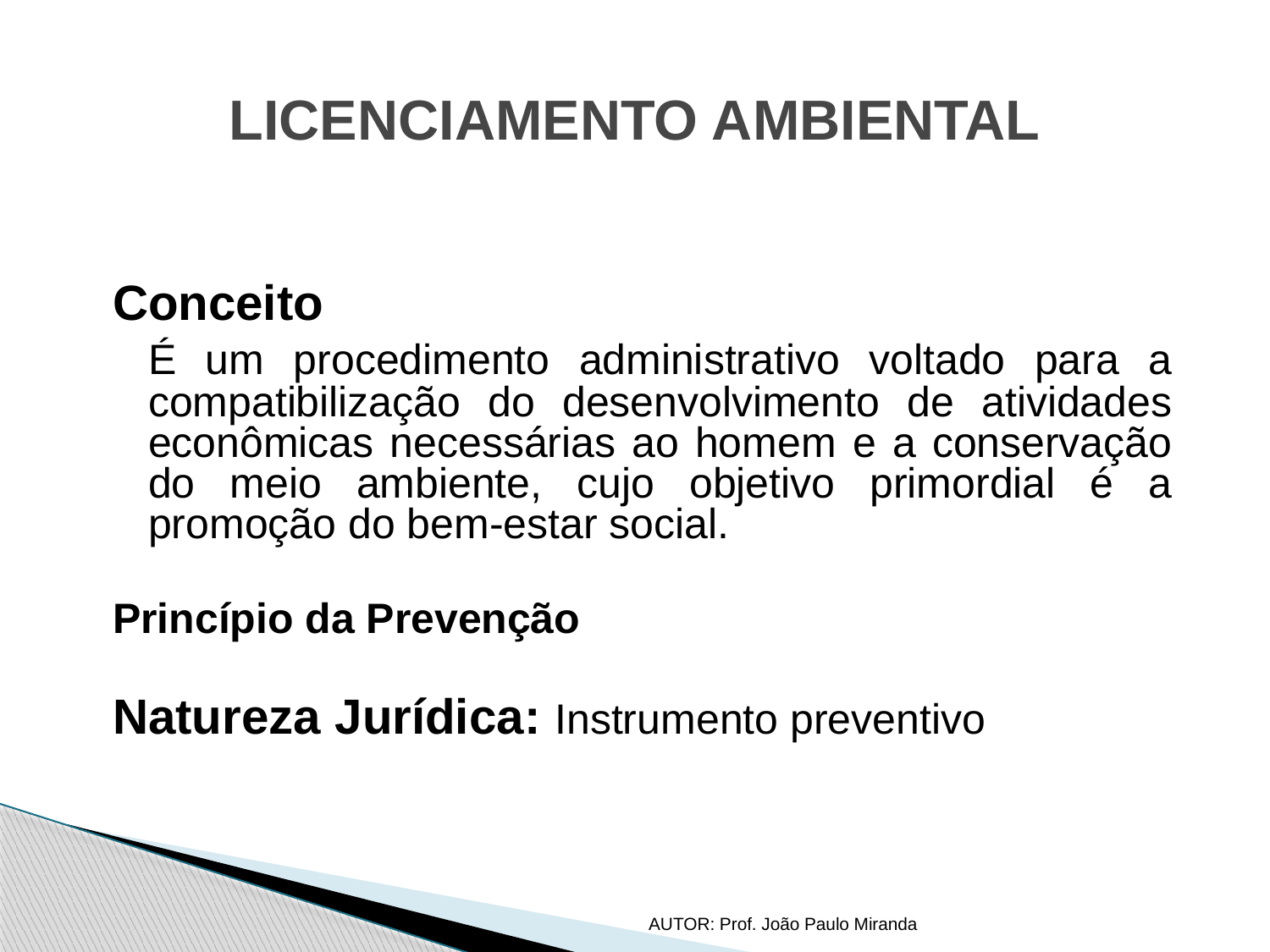

# LICENCIAMENTO AMBIENTAL
Conceito
	É um procedimento administrativo voltado para a compatibilização do desenvolvimento de atividades econômicas necessárias ao homem e a conservação do meio ambiente, cujo objetivo primordial é a promoção do bem-estar social.

Princípio da Prevenção

Natureza Jurídica: Instrumento preventivo

AUTOR: Prof. João Paulo Miranda